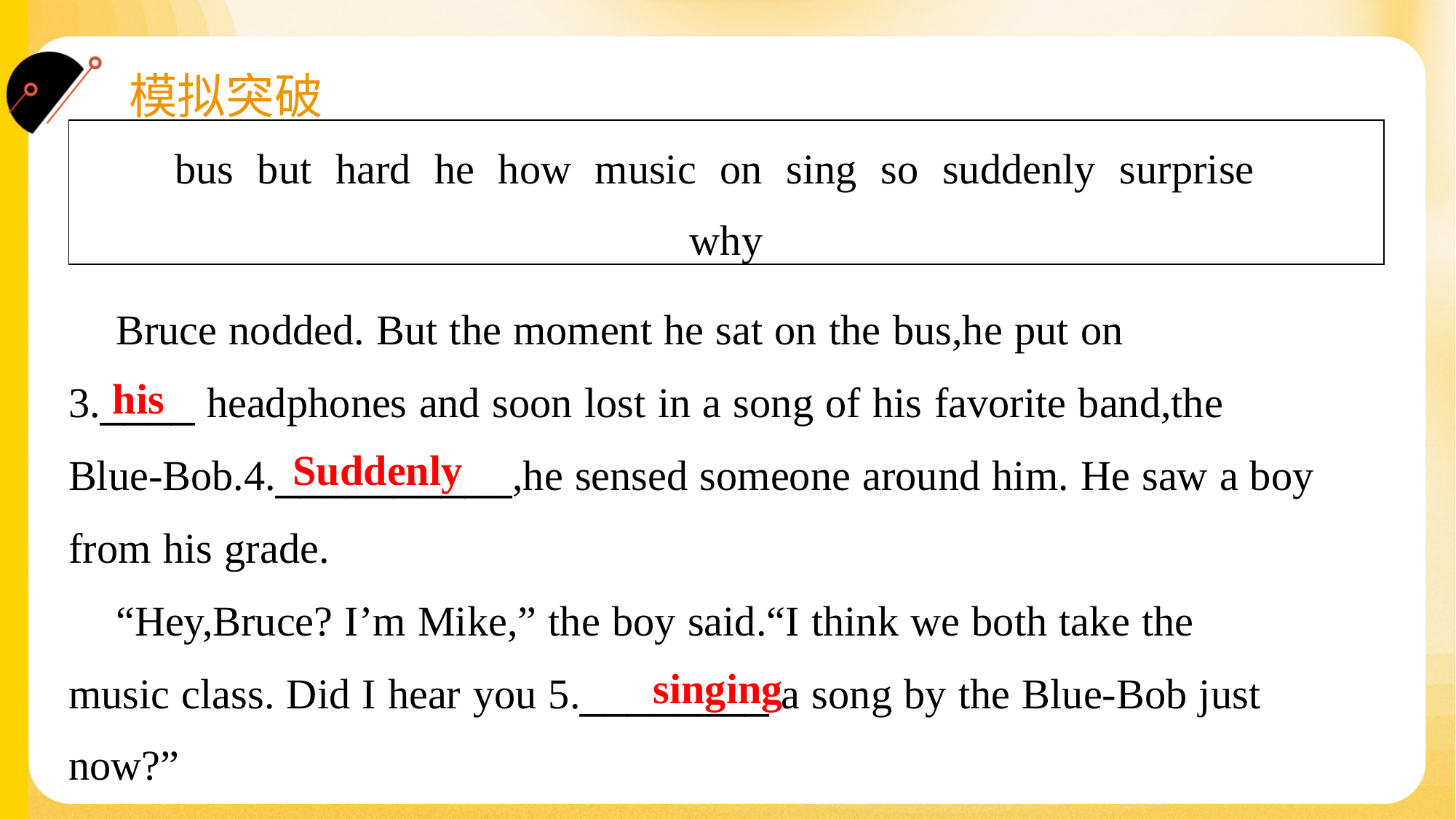

| bus but hard he how music on sing so suddenly surprise why |
| --- |
    Bruce nodded. But the moment he sat on the bus,he put on
3.____ headphones and soon lost in a song of his favorite band,the
Blue-Bob.4.__________,he sensed someone around him. He saw a boy
from his grade.
    “Hey,Bruce? I’m Mike,” the boy said.“I think we both take the
music class. Did I hear you 5.________ a song by the Blue-Bob just
now?”#1.1.3
his
Suddenly
singing